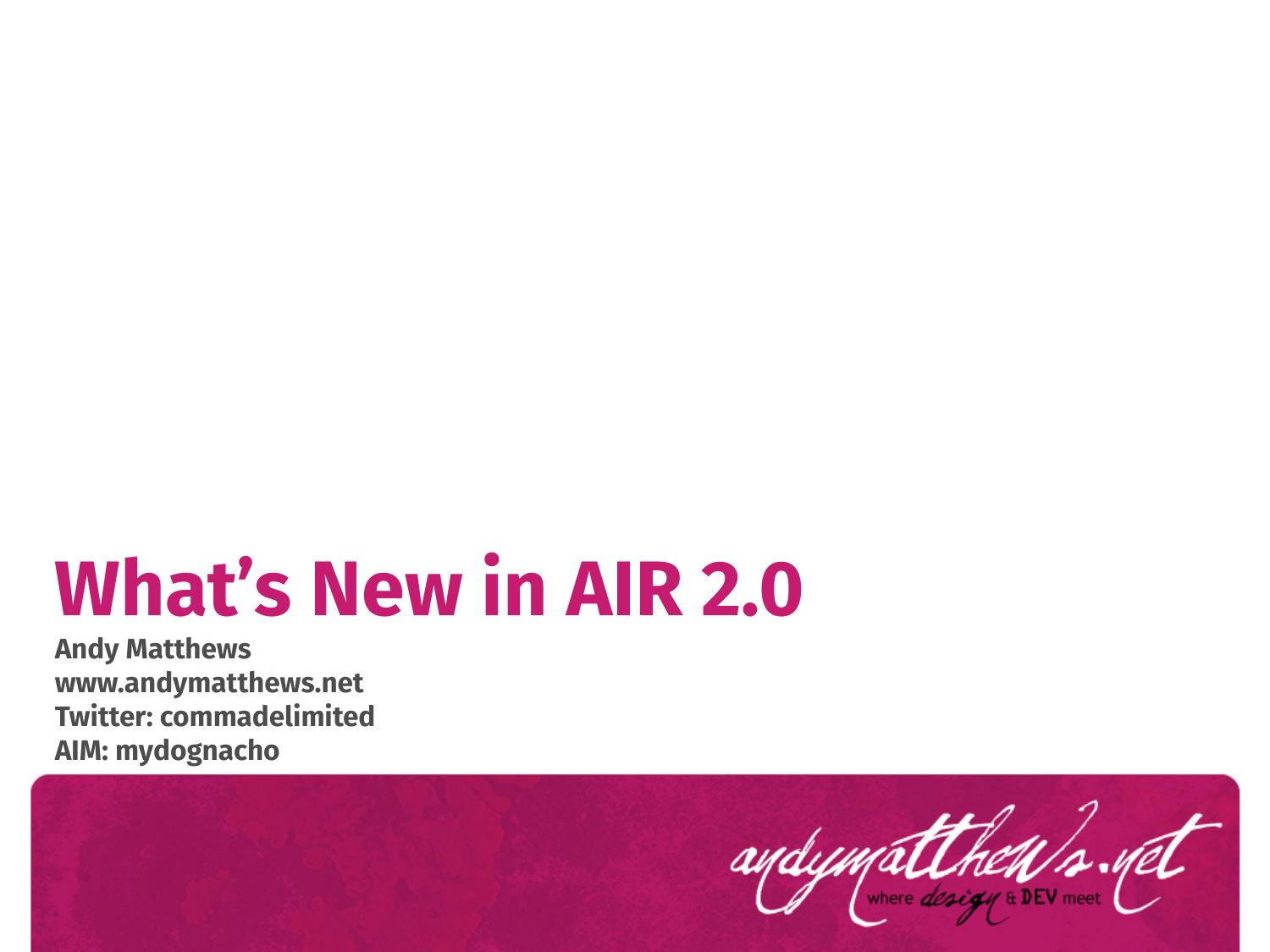

What’s New in AIR 2.0
Andy Matthews
www.andymatthews.net
Twitter: commadelimited
AIM: mydognacho